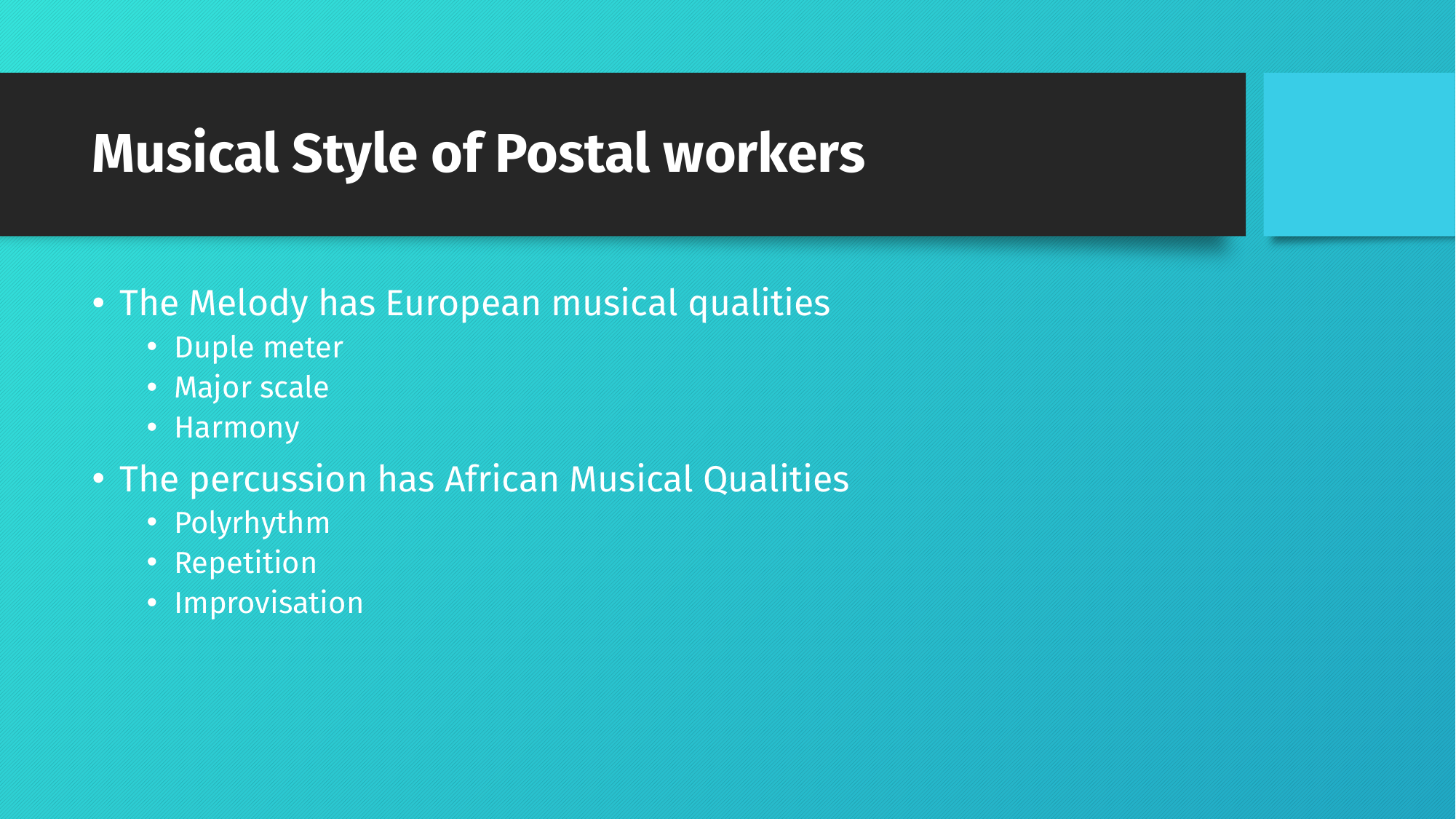

# Musical Style of Postal workers
The Melody has European musical qualities
Duple meter
Major scale
Harmony
The percussion has African Musical Qualities
Polyrhythm
Repetition
Improvisation